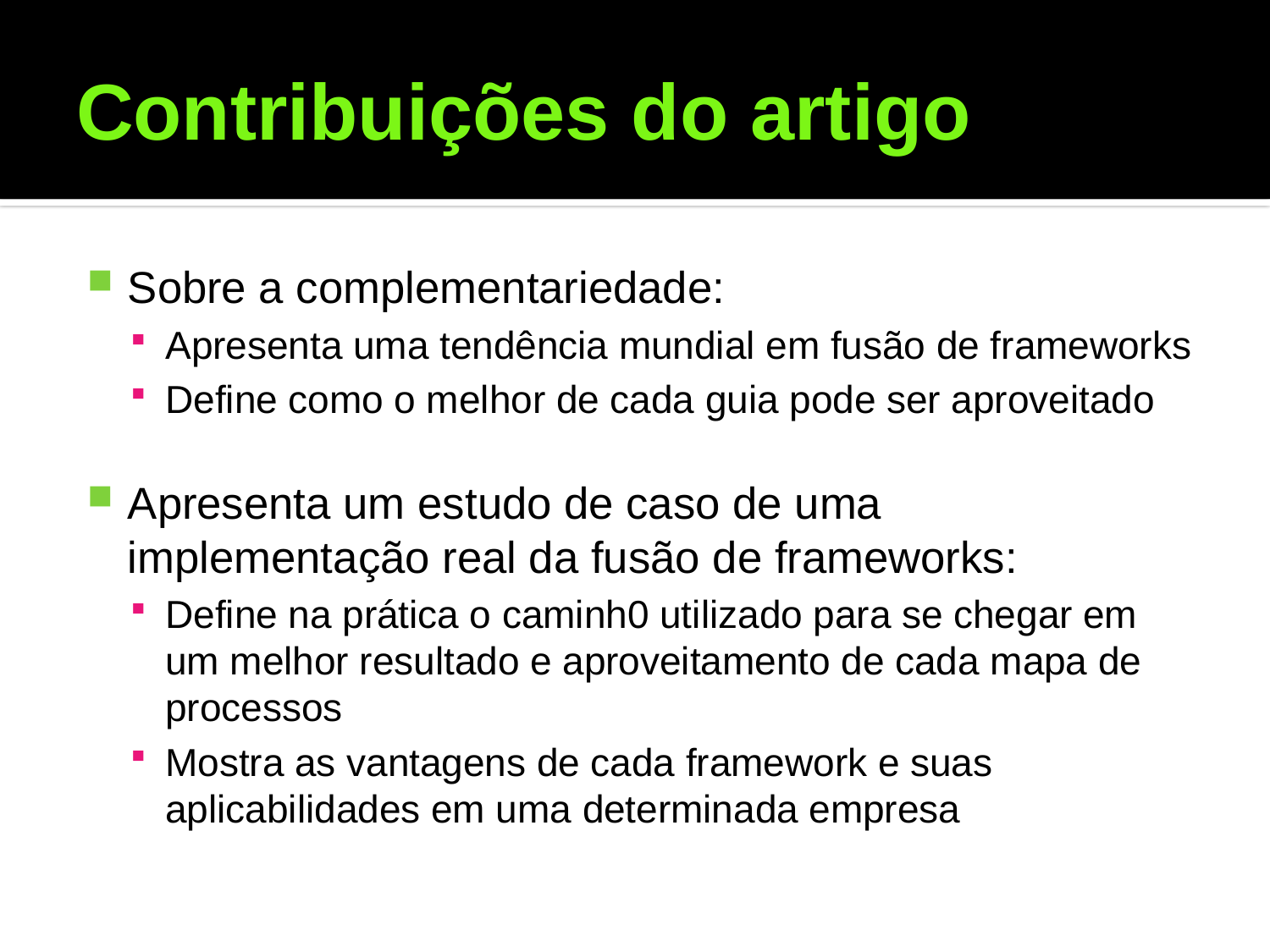

# Contribuições do artigo
Sobre a complementariedade:
Apresenta uma tendência mundial em fusão de frameworks
Define como o melhor de cada guia pode ser aproveitado

Apresenta um estudo de caso de uma implementação real da fusão de frameworks:
Define na prática o caminh0 utilizado para se chegar em um melhor resultado e aproveitamento de cada mapa de processos
Mostra as vantagens de cada framework e suas aplicabilidades em uma determinada empresa